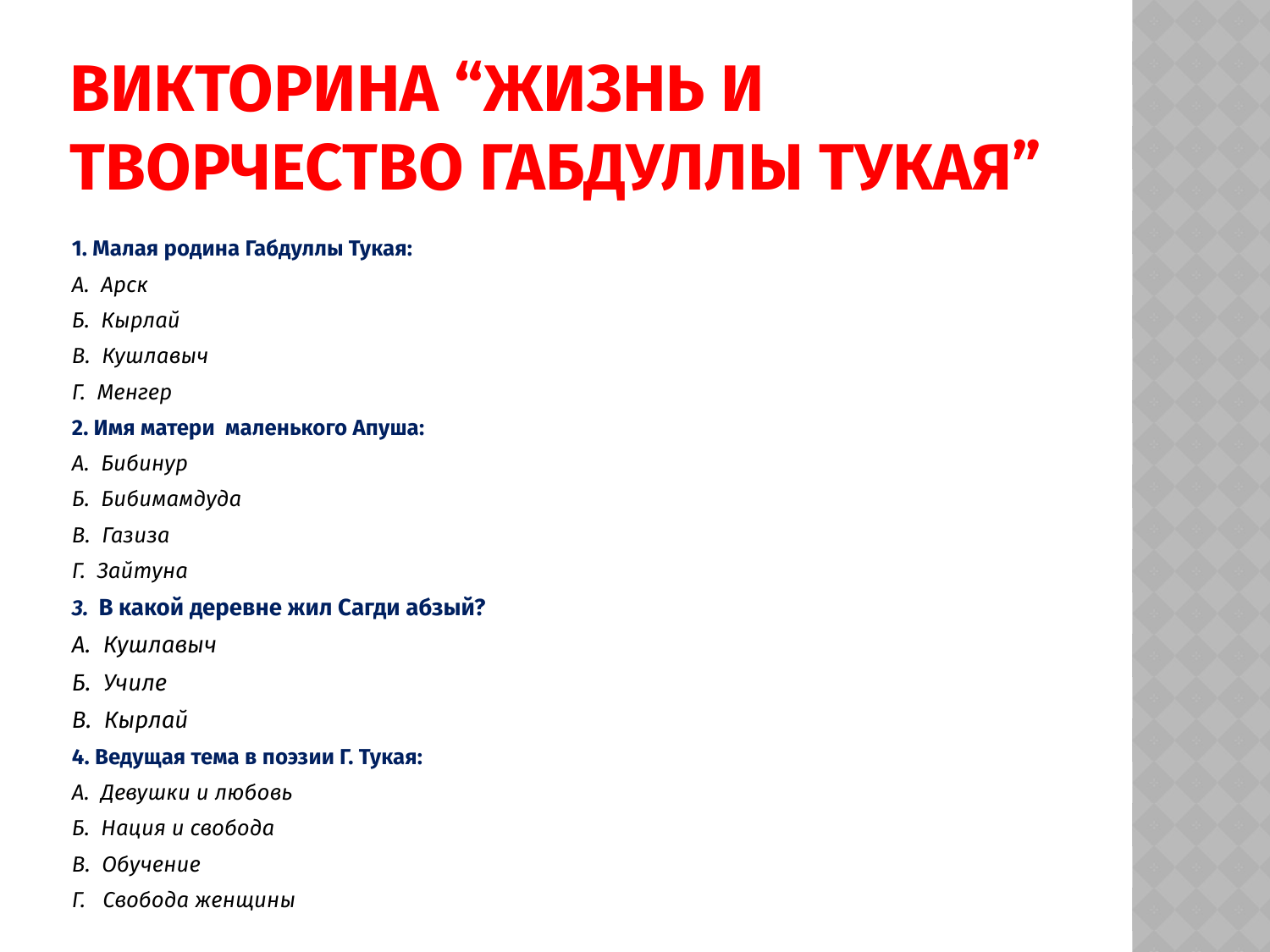

# Викторина “Жизнь и творчество Габдуллы Тукая”
1. Малая родина Габдуллы Тукая:
А.  Арск
Б.  Кырлай
В.  Кушлавыч
Г.  Менгер
2. Имя матери  маленького Апуша:
А.  Бибинур
Б.  Бибимамдуда
В.  Газиза
Г.  Зайтуна
3.  В какой деревне жил Сагди абзый?
А.  Кушлавыч
Б.  Училе
В.  Кырлай
4. Ведущая тема в поэзии Г. Тукая:
А.  Девушки и любовь
Б.  Нация и свобода
В.  Обучение
Г.   Свобода женщины